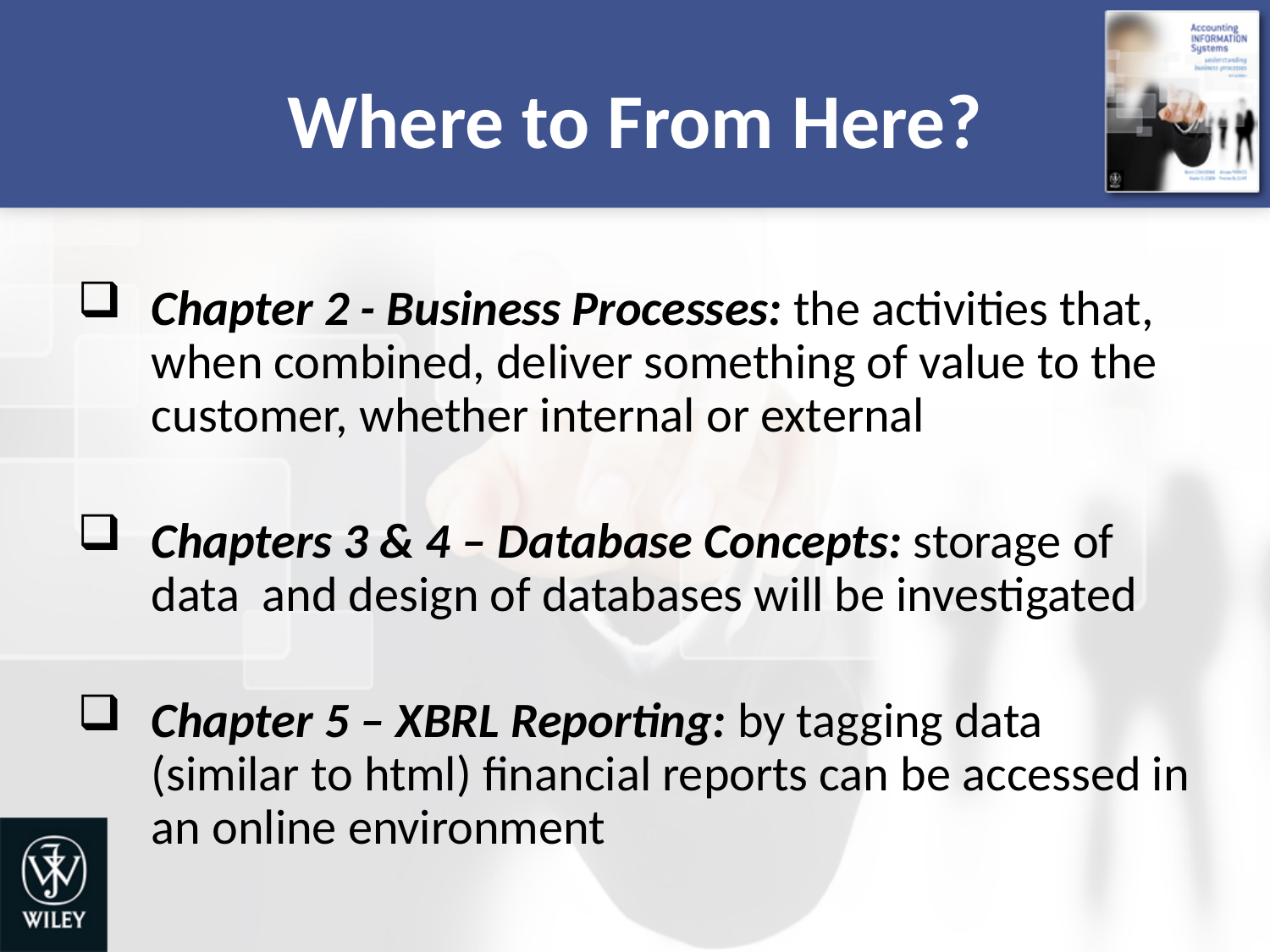

# Where to From Here?
Chapter 2 - Business Processes: the activities that, when combined, deliver something of value to the customer, whether internal or external

Chapters 3 & 4 – Database Concepts: storage of data  and design of databases will be investigated

Chapter 5 – XBRL Reporting: by tagging data (similar to html) financial reports can be accessed in an online environment